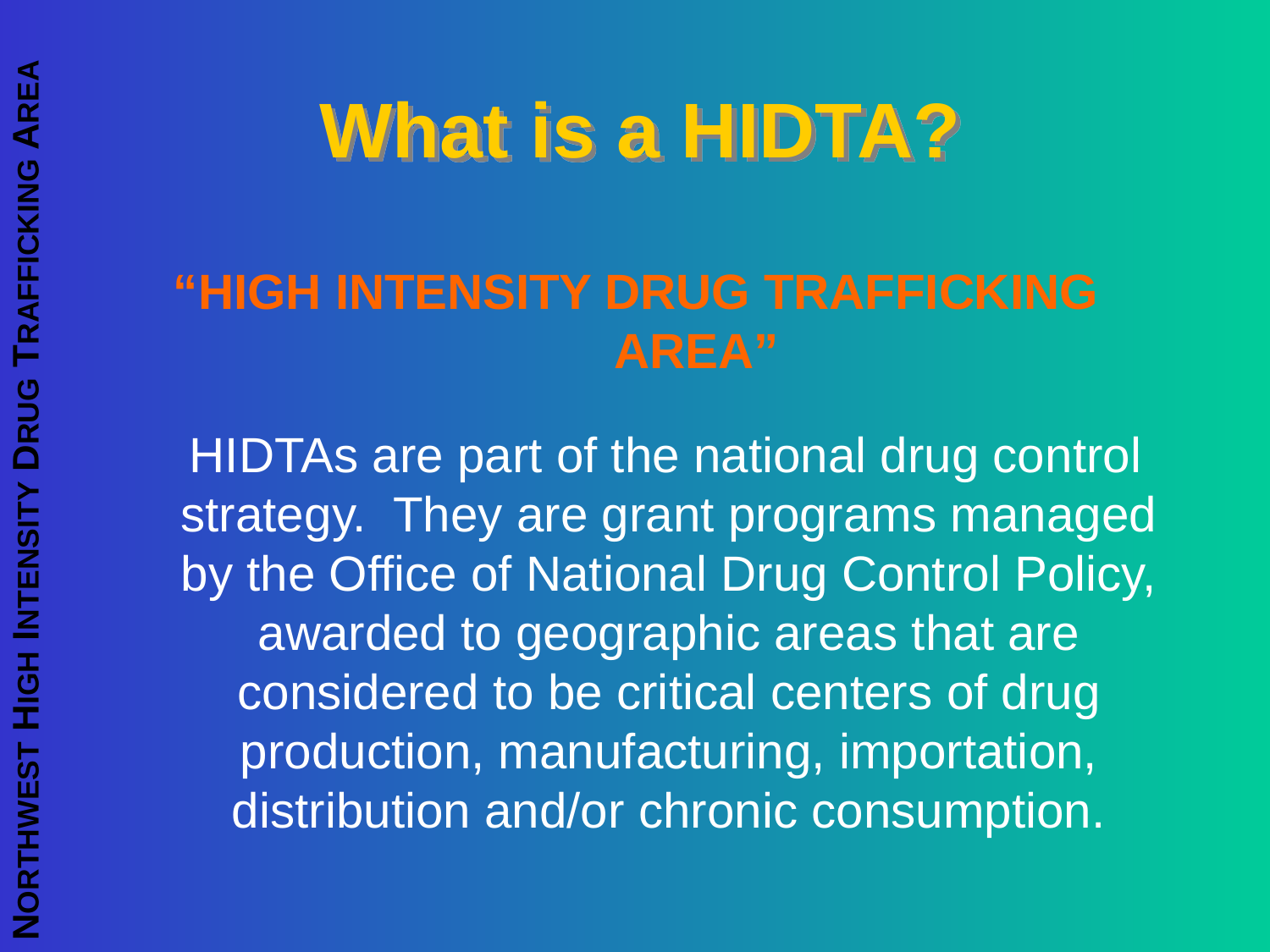

What is a HIDTA?
    “HIGH INTENSITY DRUG TRAFFICKING        			     AREA”

   HIDTAs are part of the national drug control strategy.  They are grant programs managed by the Office of National Drug Control Policy, awarded to geographic areas that are considered to be critical centers of drug production, manufacturing, importation, distribution and/or chronic consumption.